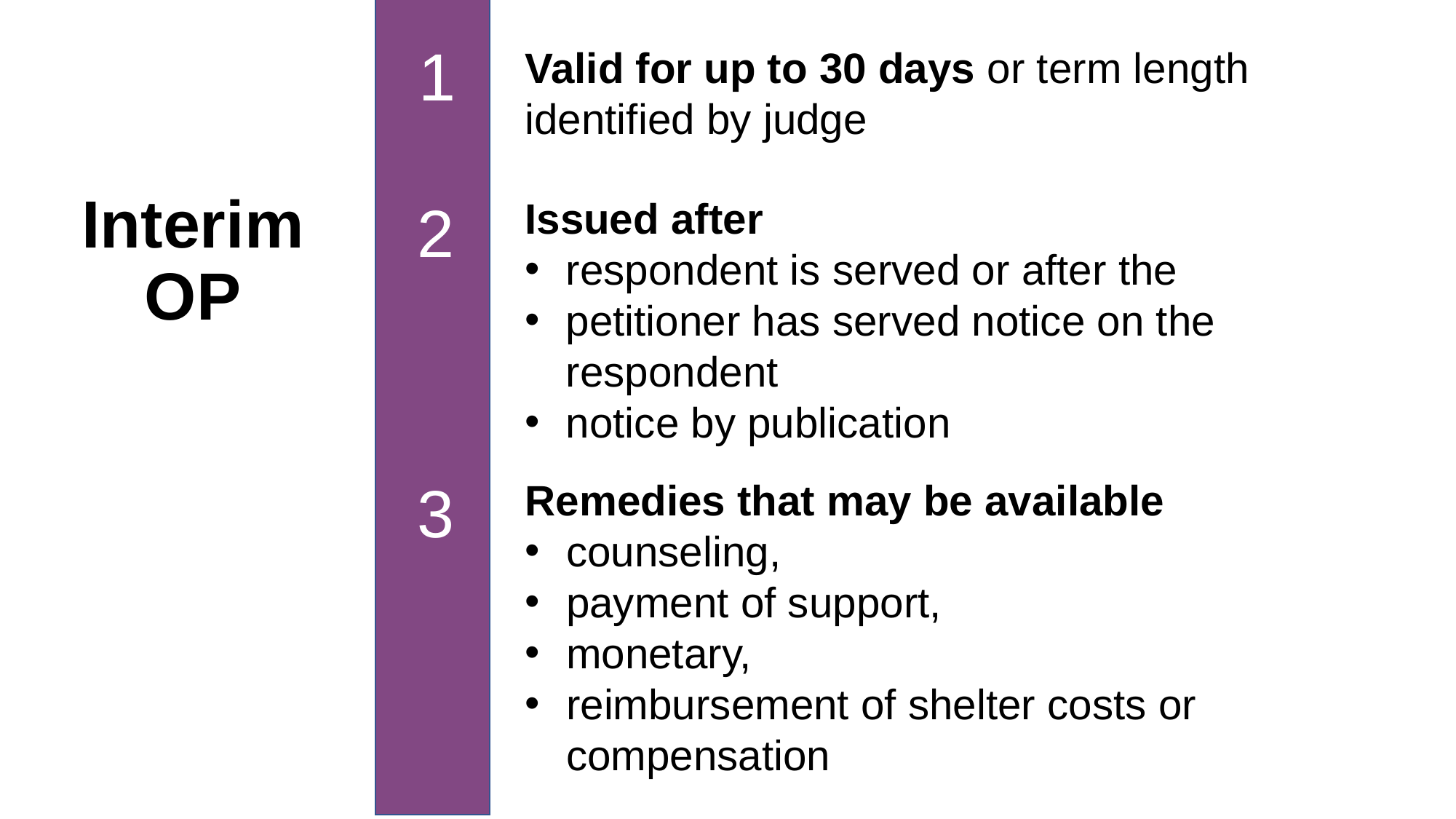

1
Valid for up to 30 days or term length identified by judge
Interim OP
2
Issued after
respondent is served or after the
petitioner has served notice on the respondent
notice by publication

3
Remedies that may be available
counseling,
payment of support,
monetary,
reimbursement of shelter costs or compensation